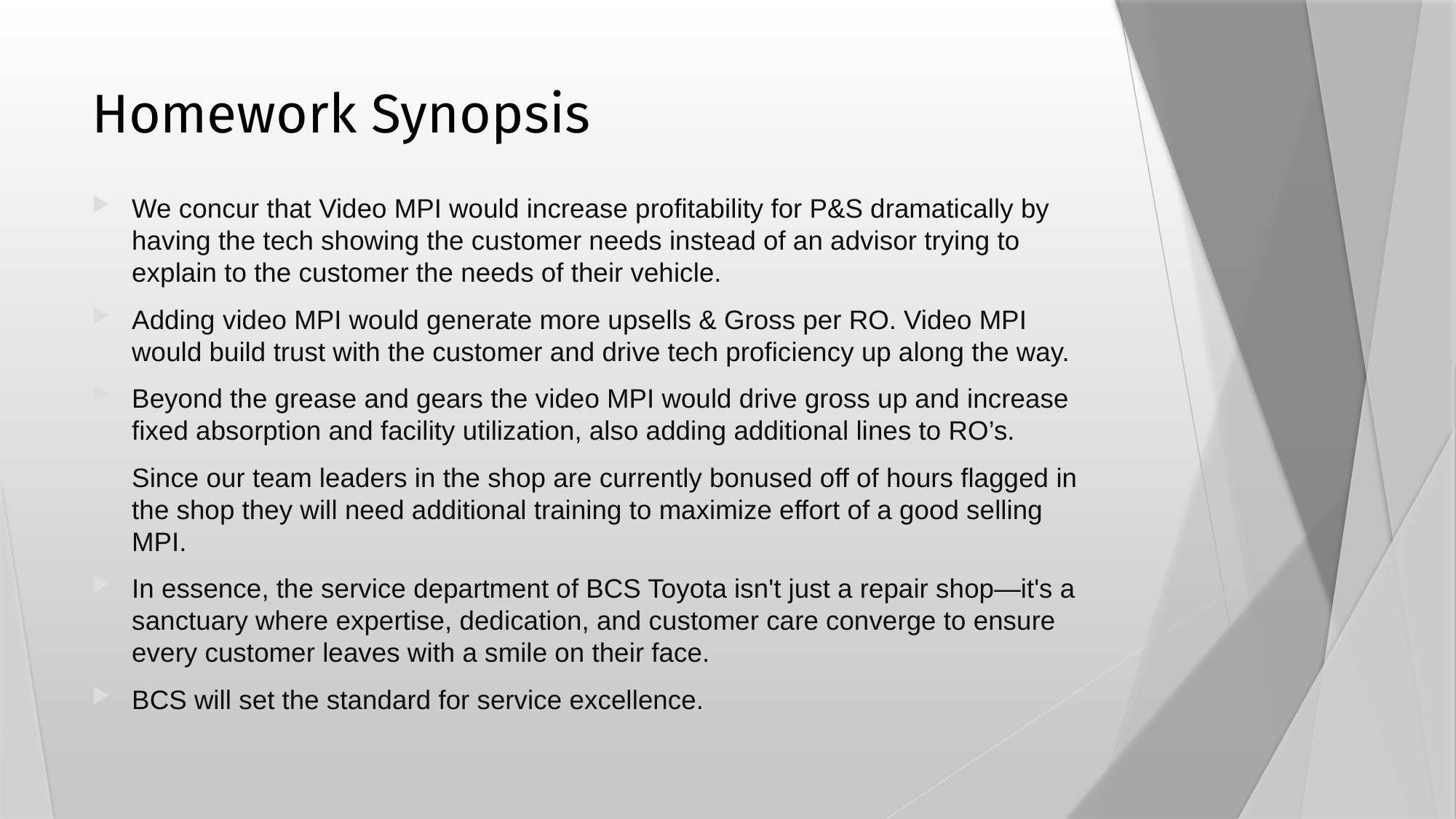

# Homework Synopsis
We concur that Video MPI would increase profitability for P&S dramatically by having the tech showing the customer needs instead of an advisor trying to explain to the customer the needs of their vehicle.
Adding video MPI would generate more upsells & Gross per RO. Video MPI would build trust with the customer and drive tech proficiency up along the way.
Beyond the grease and gears the video MPI would drive gross up and increase fixed absorption and facility utilization, also adding additional lines to RO’s.
Since our team leaders in the shop are currently bonused off of hours flagged in the shop they will need additional training to maximize effort of a good selling MPI.
In essence, the service department of BCS Toyota isn't just a repair shop—it's a sanctuary where expertise, dedication, and customer care converge to ensure every customer leaves with a smile on their face.
BCS will set the standard for service excellence.